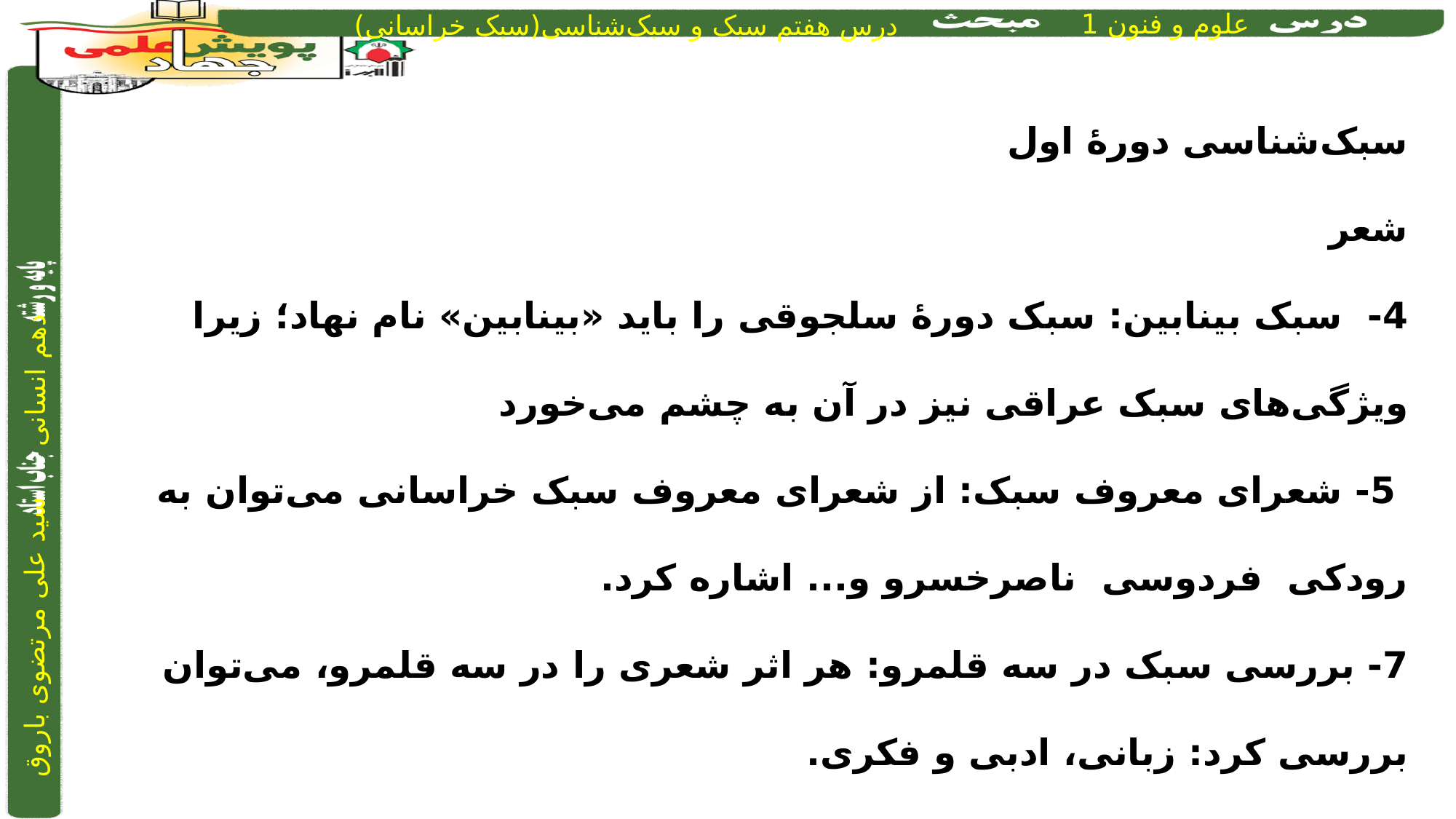

سبک‌شناسی دورۀ اول
شعر
4-  سبک بینابین: سبک دورۀ سلجوقی را باید «بینابین» نام نهاد؛ زیرا ویژگی‌های سبک عراقی نیز در آن به چشم می‌خورد
 5- شعرای معروف سبک: از شعرای معروف سبک خراسانی می‌توان به رودکی  فردوسی  ناصرخسرو و... اشاره کرد.
7- بررسی سبک در سه قلمرو: هر اثر شعری را در سه قلمرو، می‌توان بررسی کرد: زبانی، ادبی و فکری.